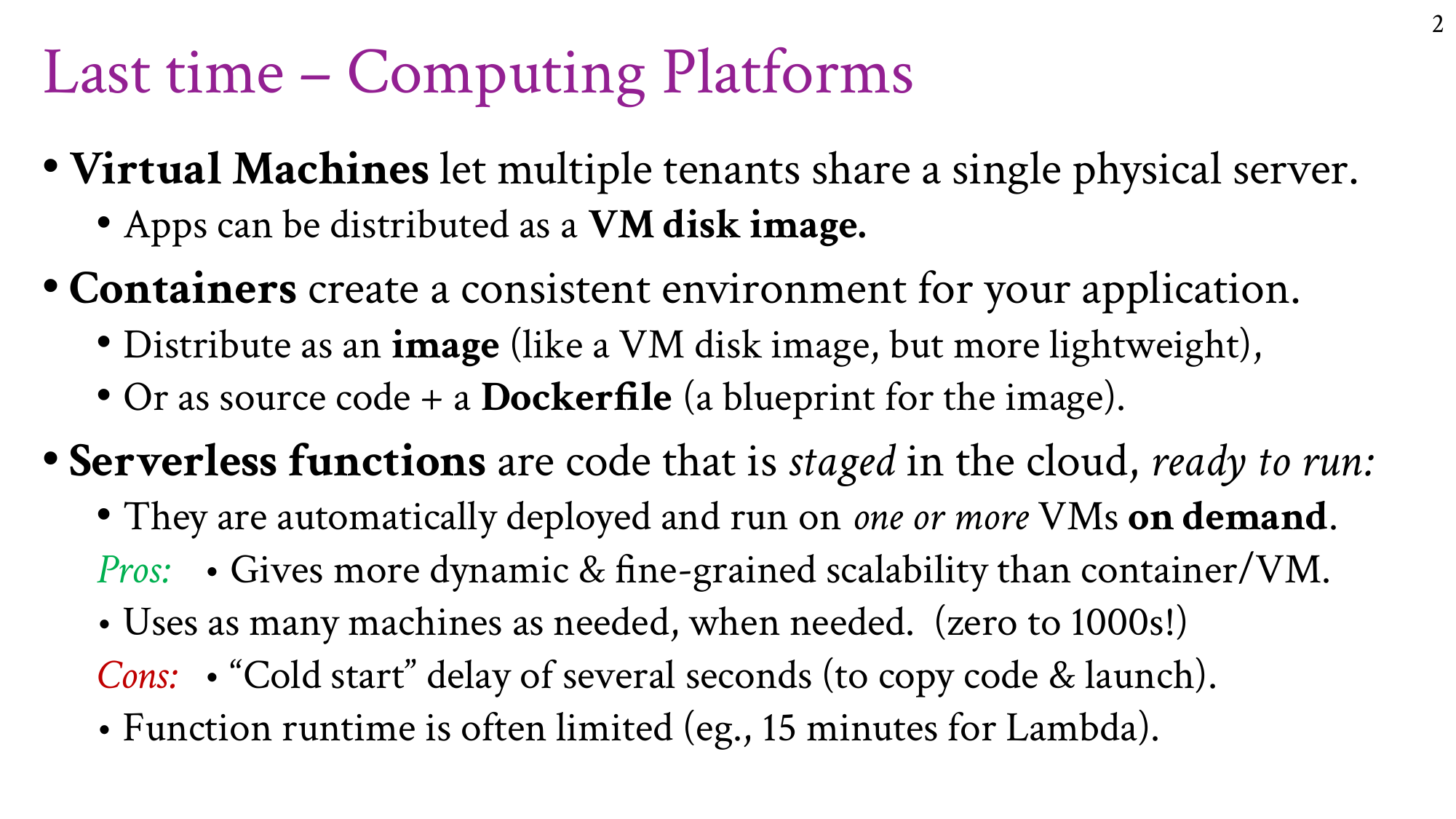

# Last time – Computing Platforms
Virtual Machines let multiple tenants share a single physical server.
Apps can be distributed as a VM disk image.
Containers create a consistent environment for your application.
Distribute as an image (like a VM disk image, but more lightweight),
Or as source code + a Dockerfile (a blueprint for the image).
Serverless functions are code that is staged in the cloud, ready to run:
They are automatically deployed and run on one or more VMs on demand.
Pros:	• Gives more dynamic & fine-grained scalability than container/VM.
		• Uses as many machines as needed, when needed.  (zero to 1000s!)
Cons:	• “Cold start” delay of several seconds (to copy code & launch).
		• Function runtime is often limited (eg., 15 minutes for Lambda).